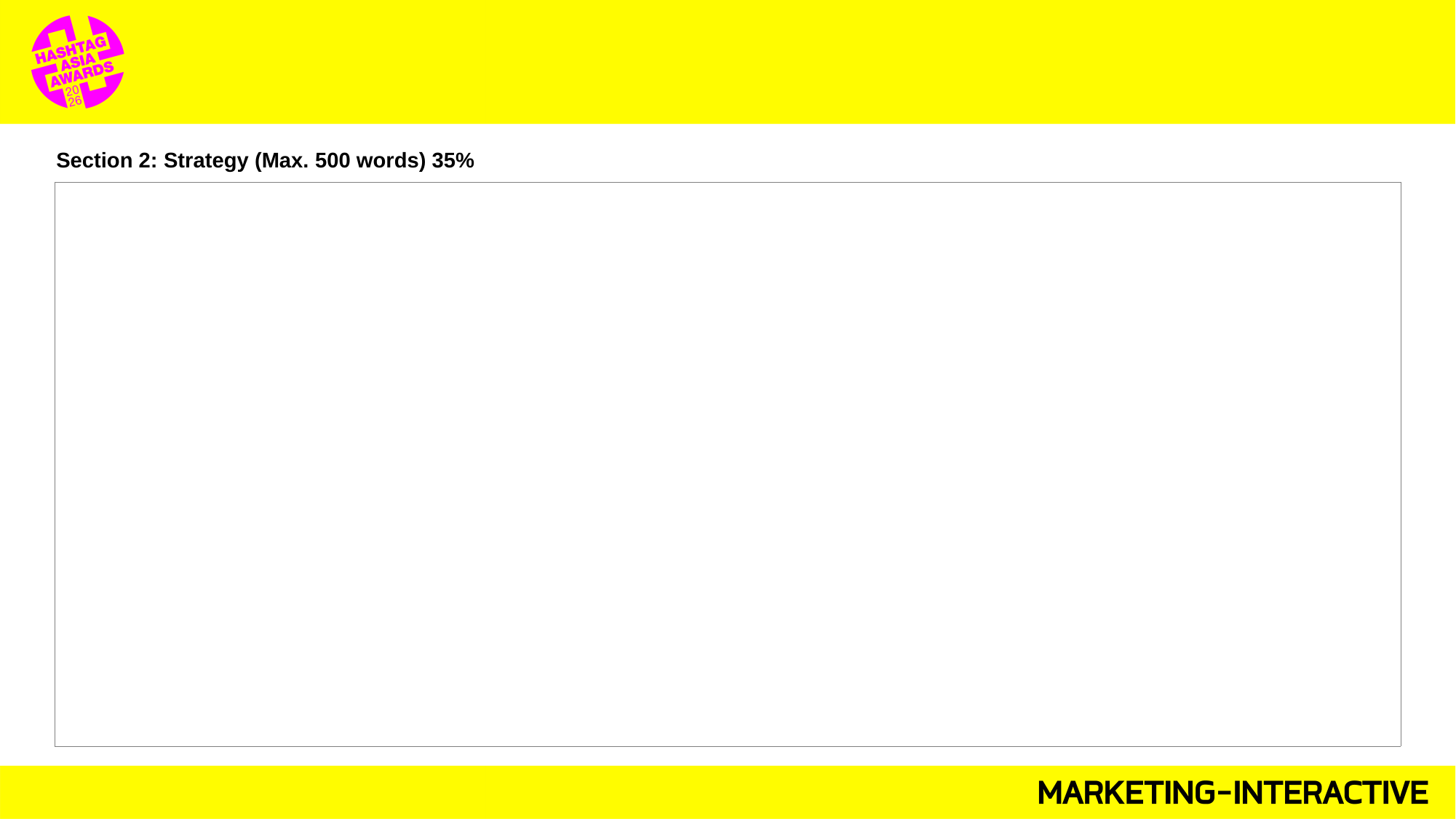

Section 2: Strategy (Max. 500 words) 35%
|  |
| --- |